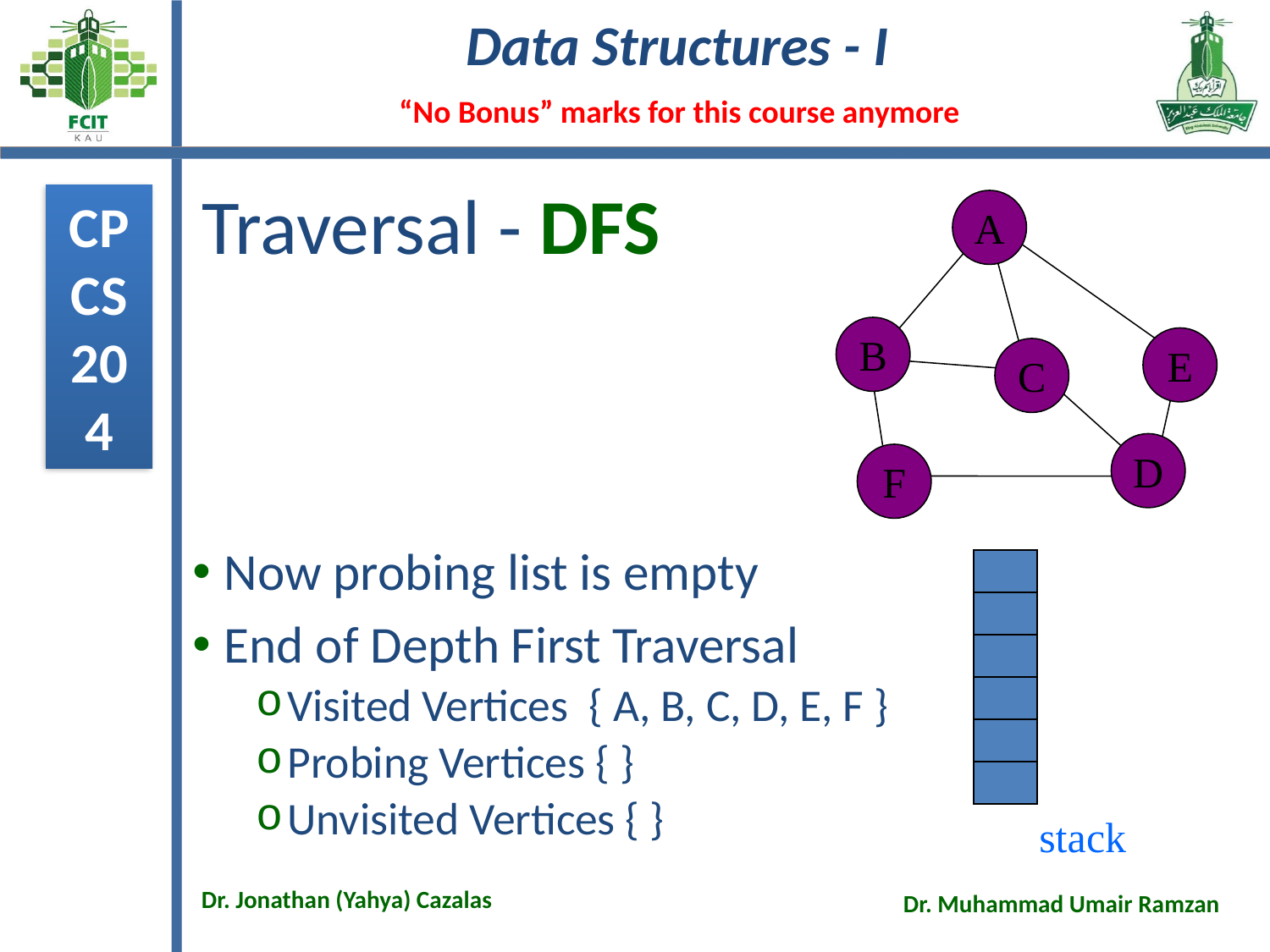

# Traversal - DFS
A

B
E
C

D
F

Now probing list is empty
End of Depth First Traversal
Visited Vertices  { A, B, C, D, E, F }
Probing Vertices { }
Unvisited Vertices { }

stack